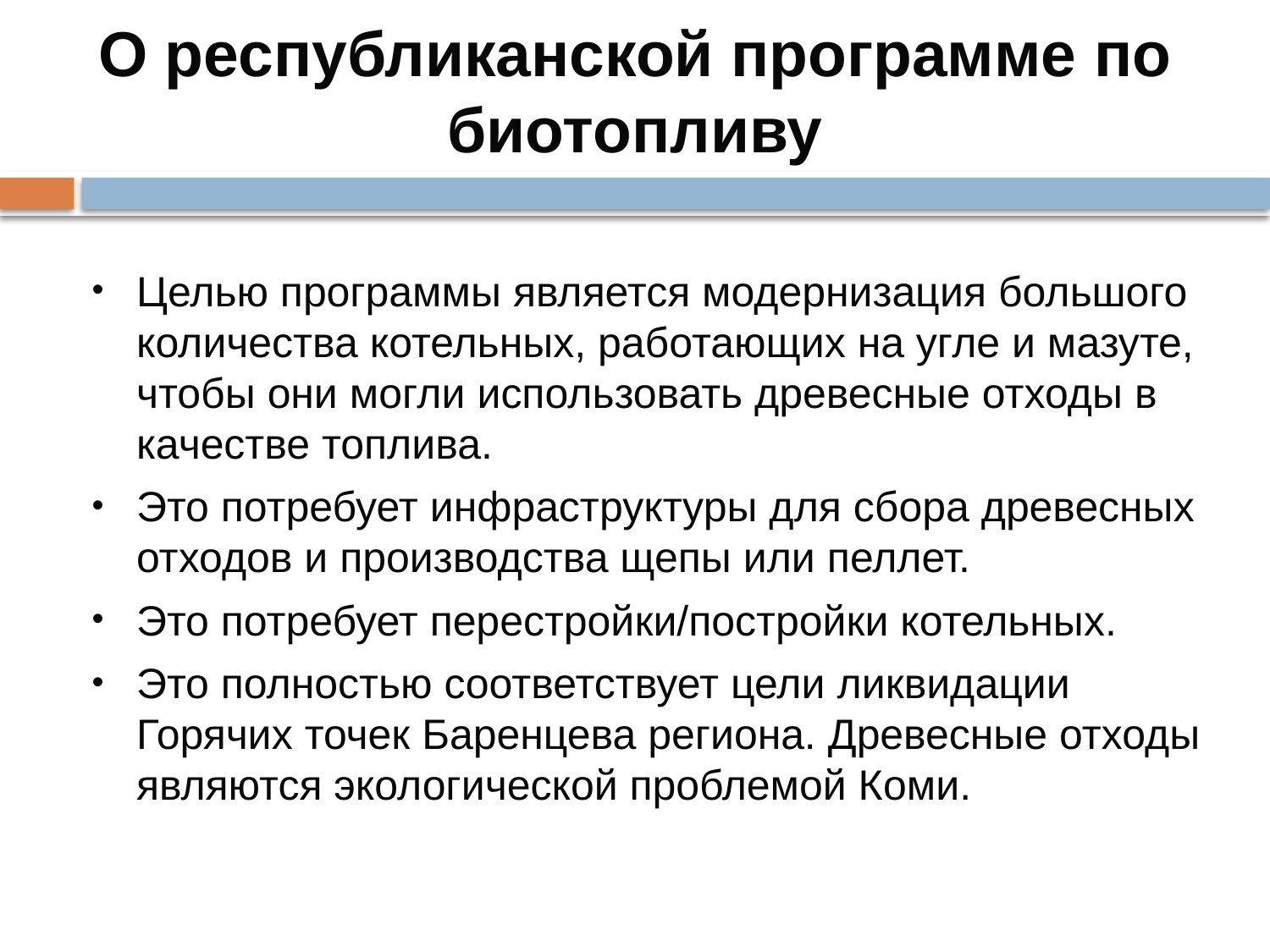

# О республиканской программе по биотопливу
Целью программы является модернизация большого количества котельных, работающих на угле и мазуте, чтобы они могли использовать древесные отходы в качестве топлива.
Это потребует инфраструктуры для сбора древесных отходов и производства щепы или пеллет.
Это потребует перестройки/постройки котельных.
Это полностью соответствует цели ликвидации Горячих точек Баренцева региона. Древесные отходы являются экологической проблемой Коми.